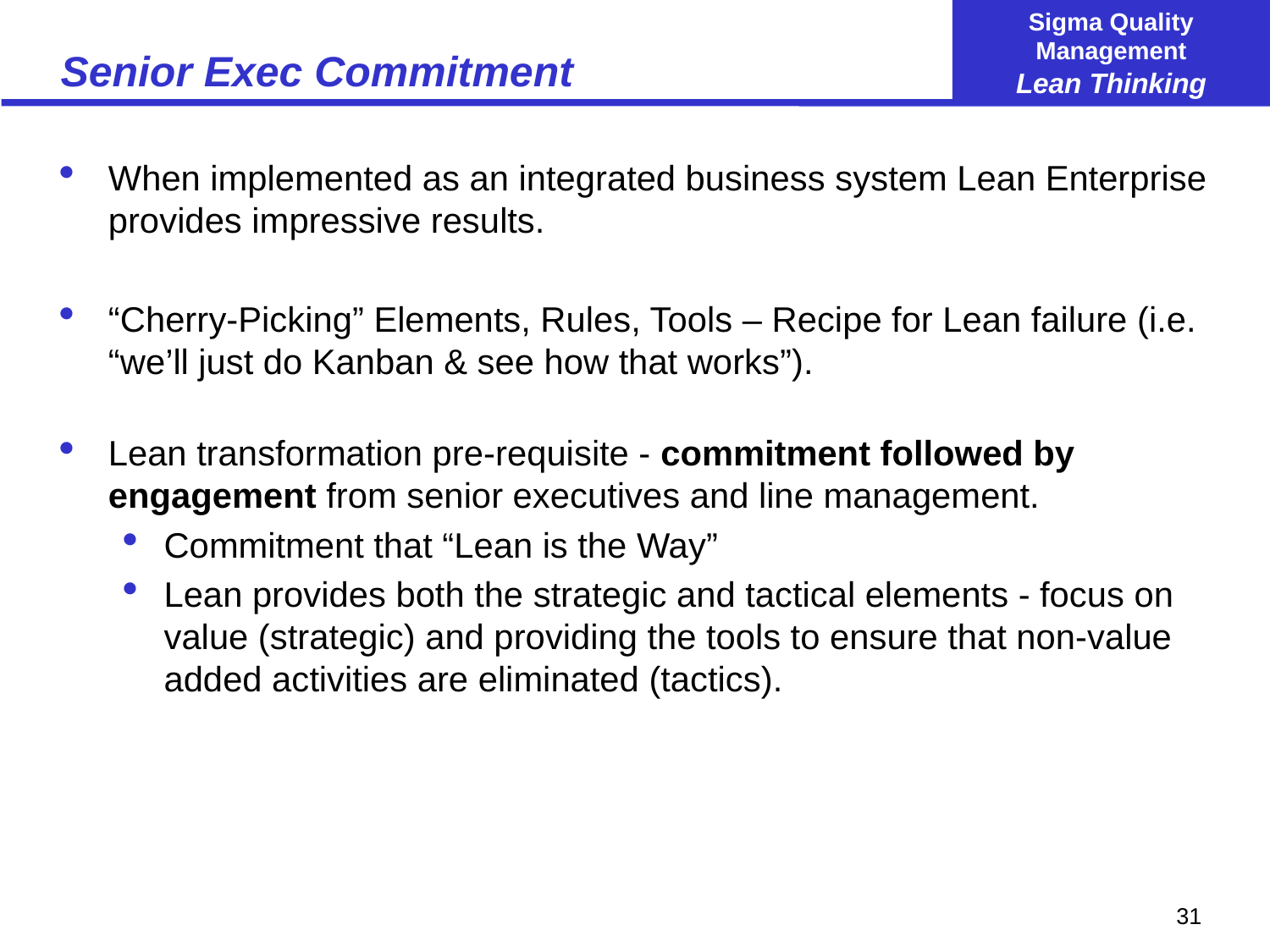

# Senior Exec Commitment
When implemented as an integrated business system Lean Enterprise provides impressive results.

“Cherry-Picking” Elements, Rules, Tools – Recipe for Lean failure (i.e. “we’ll just do Kanban & see how that works”).
Lean transformation pre-requisite - commitment followed by engagement from senior executives and line management.
Commitment that “Lean is the Way”
Lean provides both the strategic and tactical elements - focus on value (strategic) and providing the tools to ensure that non-value added activities are eliminated (tactics).